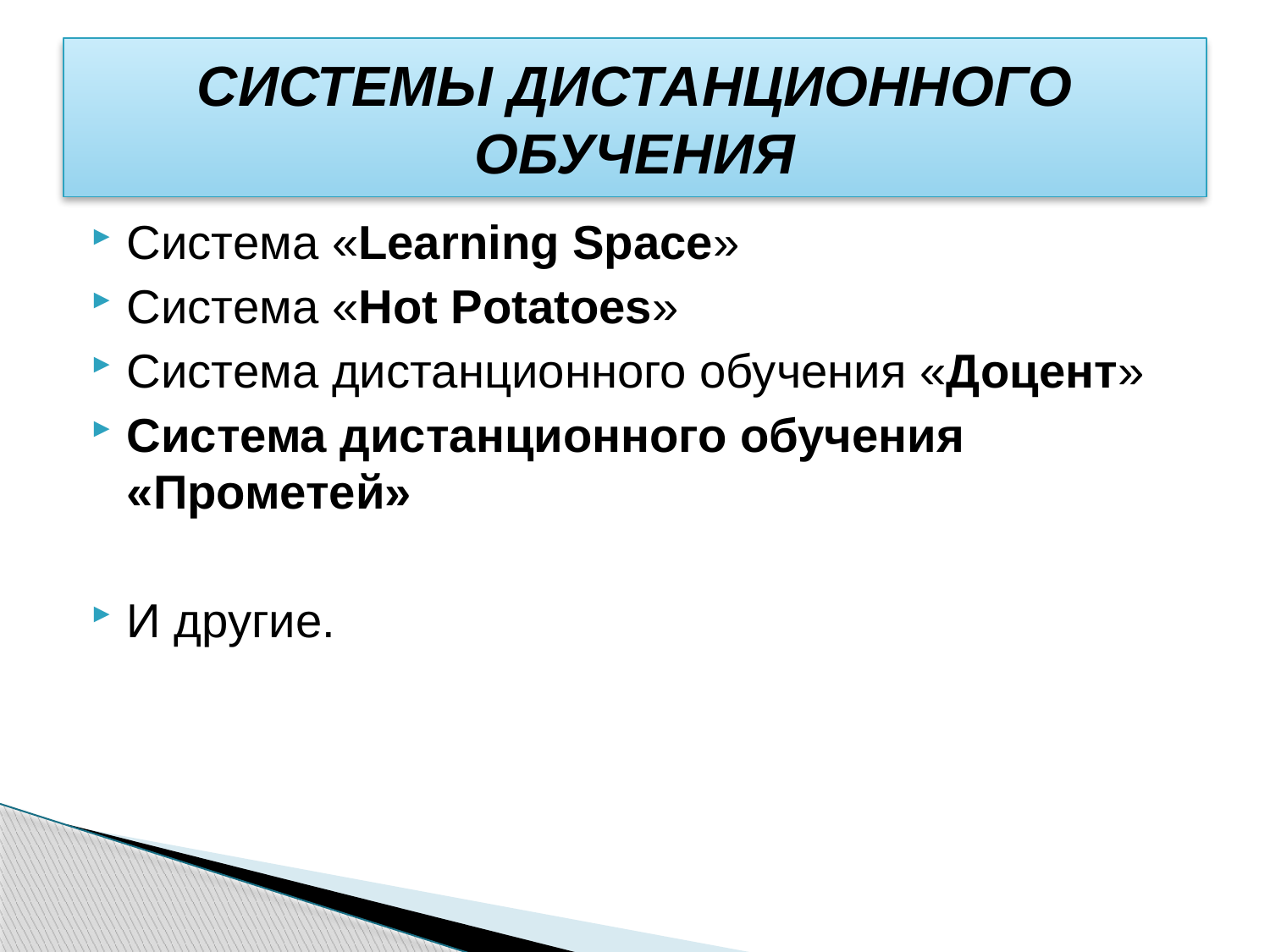

# Системы дистанционного обучения
Система «Learning Space»
Система «Hot Potatoes»
Система дистанционного обучения «Доцент»
Система дистанционного обучения «Прометей»

И другие.